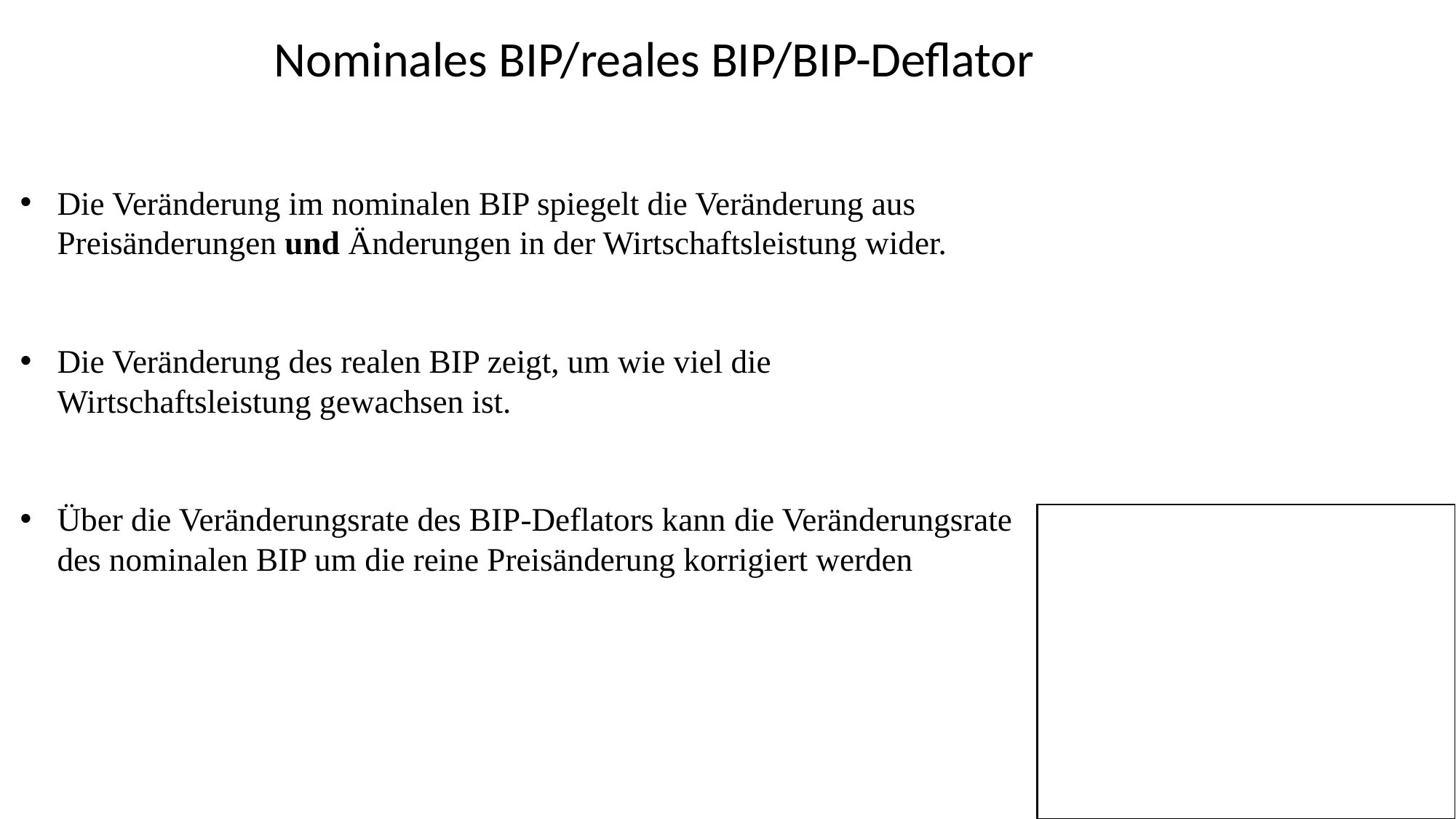

Nominales BIP/reales BIP/BIP-Deflator

Die Veränderung im nominalen BIP spiegelt die Veränderung aus Preisänderungen und Änderungen in der Wirtschaftsleistung wider.

Die Veränderung des realen BIP zeigt, um wie viel die Wirtschaftsleistung gewachsen ist.

Über die Veränderungsrate des BIP-Deflators kann die Veränderungsrate des nominalen BIP um die reine Preisänderung korrigiert werden